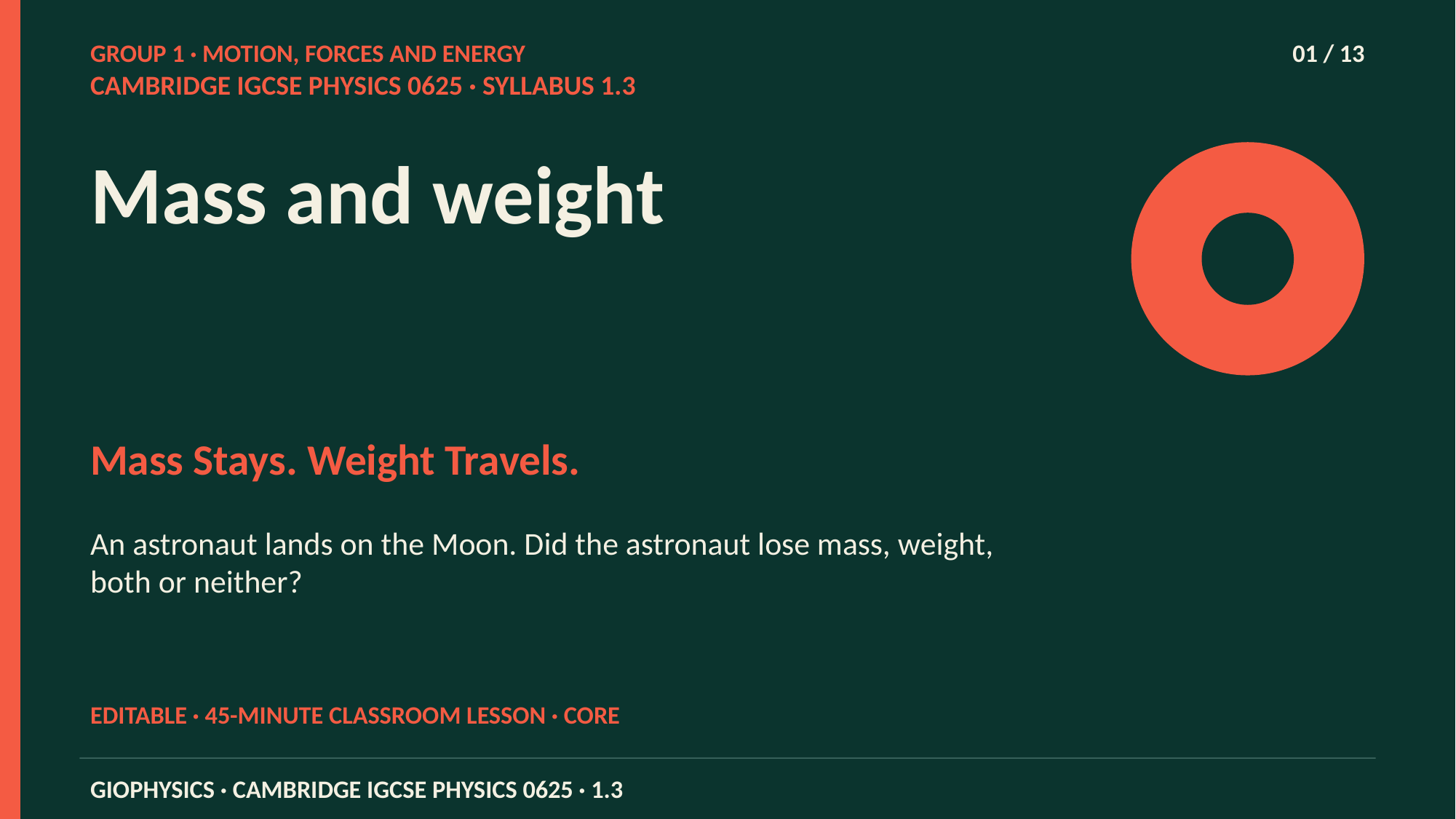

GROUP 1 · MOTION, FORCES AND ENERGY
01 / 13
CAMBRIDGE IGCSE PHYSICS 0625 · SYLLABUS 1.3
Mass and weight

Mass Stays. Weight Travels.
An astronaut lands on the Moon. Did the astronaut lose mass, weight, both or neither?
EDITABLE · 45-MINUTE CLASSROOM LESSON · CORE

GIOPHYSICS · CAMBRIDGE IGCSE PHYSICS 0625 · 1.3